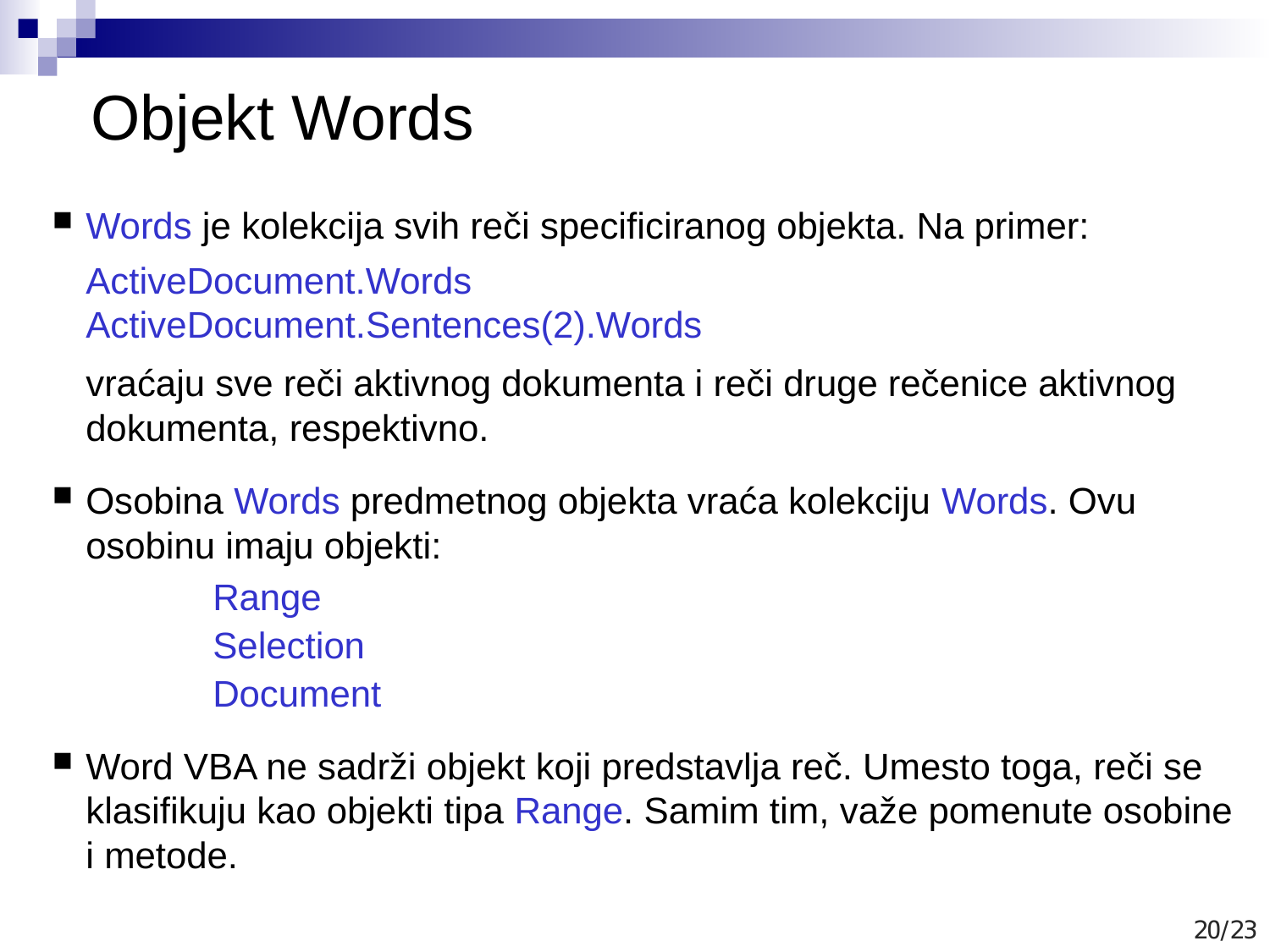

# Objekt Words
Words je kolekcija svih reči specificiranog objekta. Na primer:
	ActiveDocument.Words
	ActiveDocument.Sentences(2).Words
	vraćaju sve reči aktivnog dokumenta i reči druge rečenice aktivnog dokumenta, respektivno.
Osobina Words predmetnog objekta vraća kolekciju Words. Ovu osobinu imaju objekti:
		Range
		Selection
		Document
Word VBA ne sadrži objekt koji predstavlja reč. Umesto toga, reči se klasifikuju kao objekti tipa Range. Samim tim, važe pomenute osobine i metode.
20/23